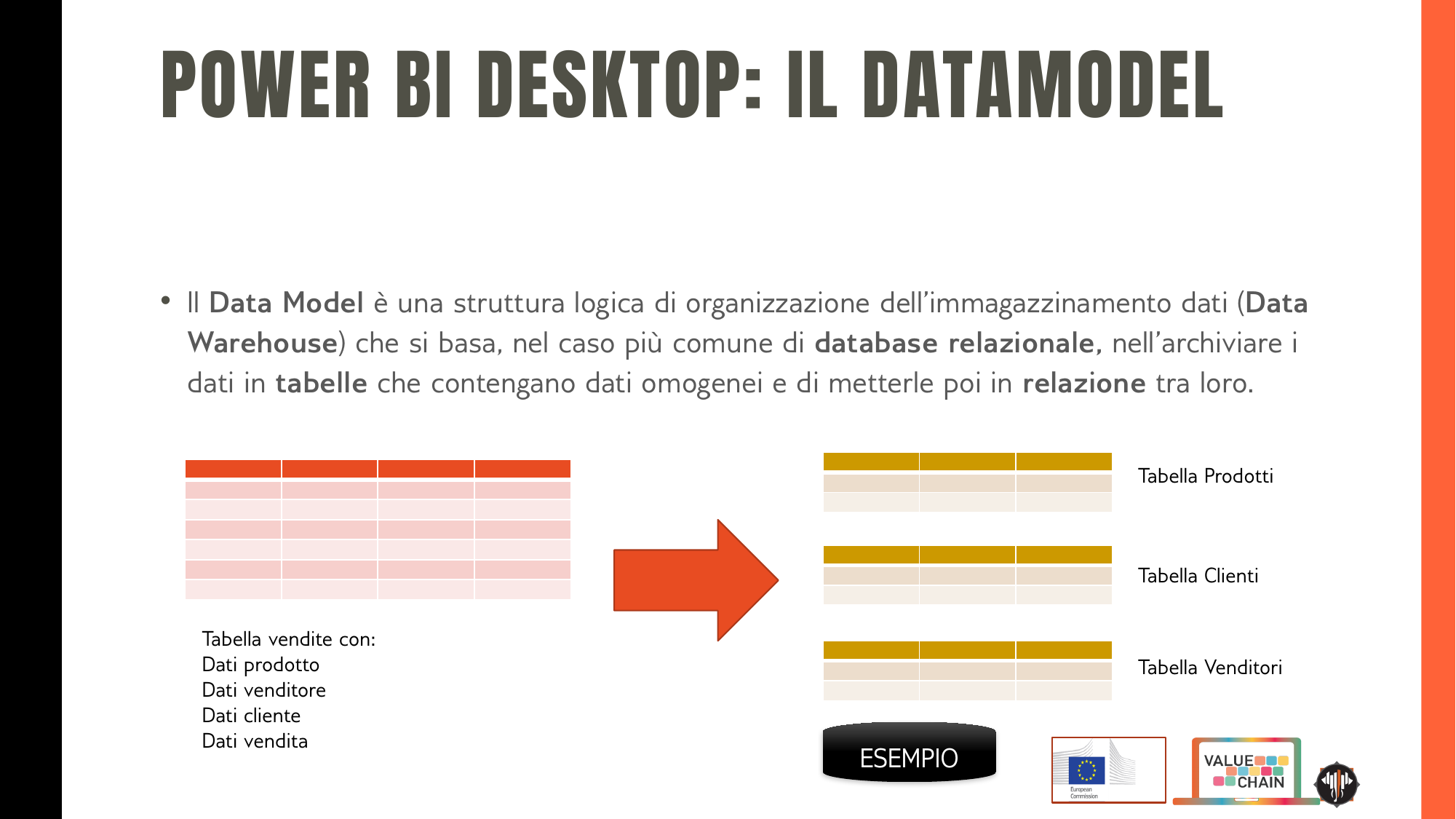

# POWER BI DESKTOP: IL DATAMODEL
Il Data Model è una struttura logica di organizzazione dell’immagazzinamento dati (Data Warehouse) che si basa, nel caso più comune di database relazionale, nell’archiviare i dati in tabelle che contengano dati omogenei e di metterle poi in relazione tra loro.
|  |  |  |
| --- | --- | --- |
|  |  |  |
|  |  |  |
Tabella Prodotti
|  |  |  |  |
| --- | --- | --- | --- |
|  |  |  |  |
|  |  |  |  |
|  |  |  |  |
|  |  |  |  |
|  |  |  |  |
|  |  |  |  |

|  |  |  |
| --- | --- | --- |
|  |  |  |
|  |  |  |
Tabella Clienti
Tabella vendite con:
Dati prodotto
Dati venditore
Dati cliente
Dati vendita
|  |  |  |
| --- | --- | --- |
|  |  |  |
|  |  |  |
Tabella Venditori
ESEMPIO